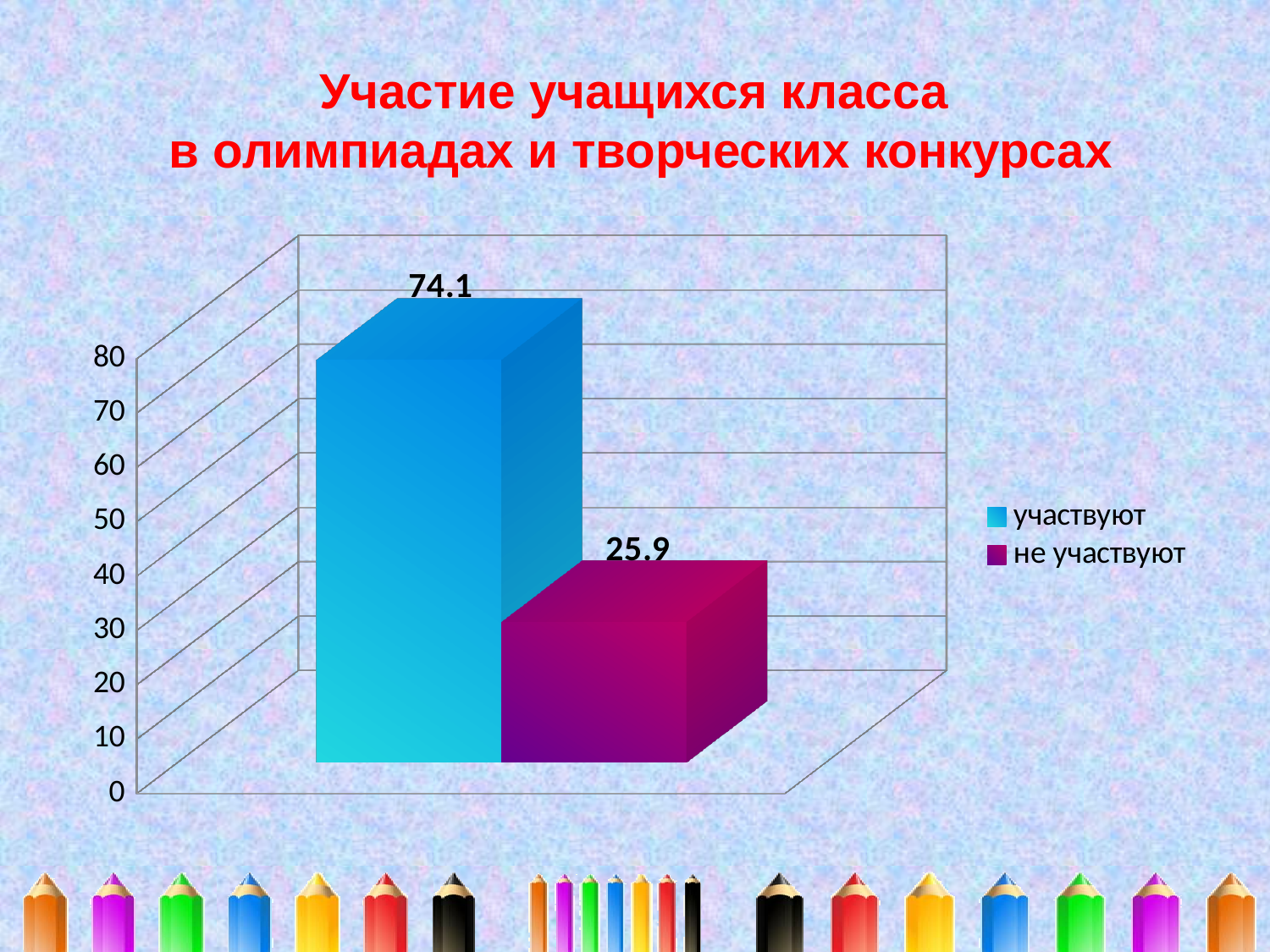

# Участие учащихся класса в олимпиадах и творческих конкурсах

[unsupported chart]